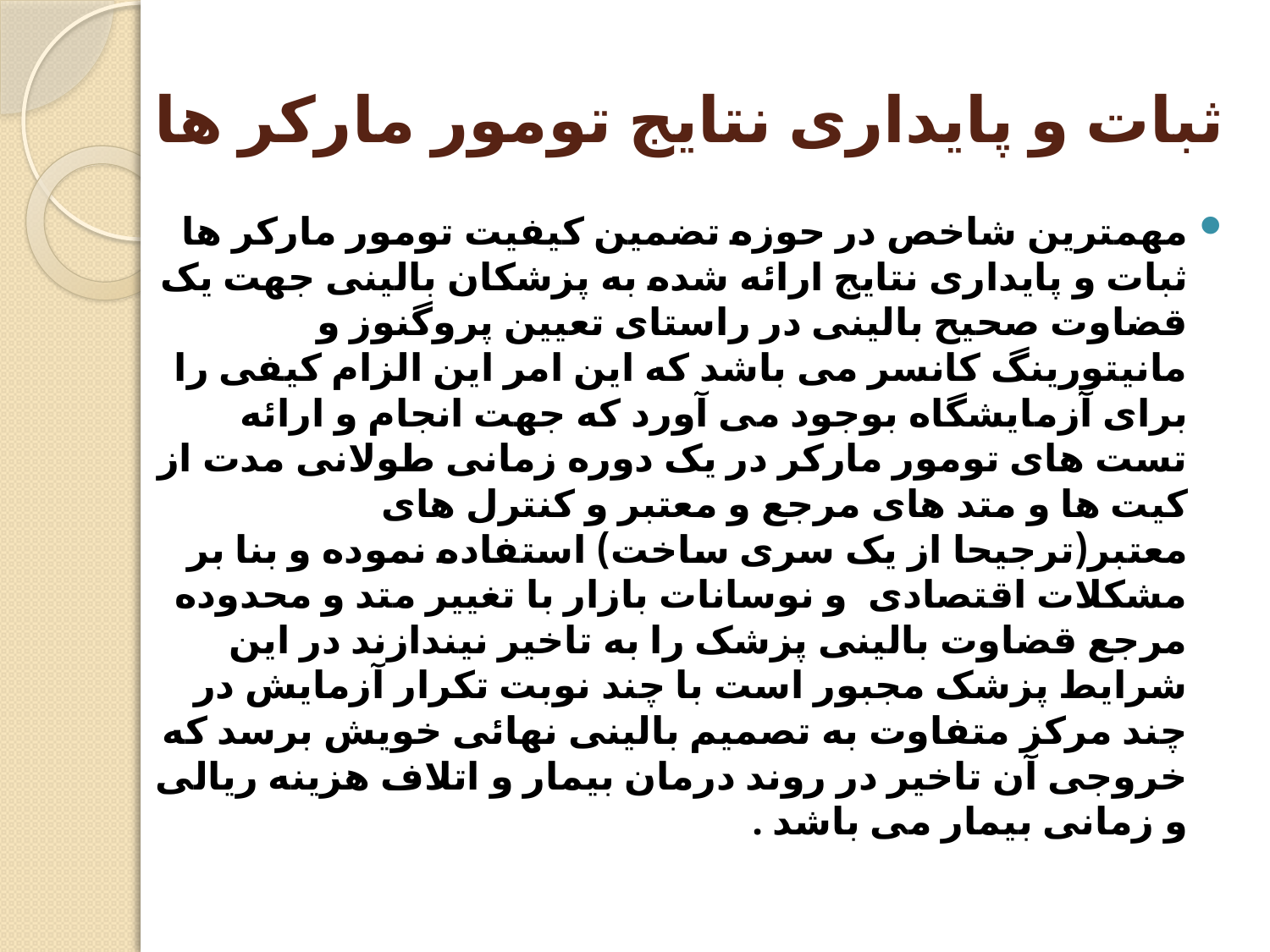

# ثبات و پایداری نتایج تومور مارکر ها
مهمترین شاخص در حوزه تضمین کیفیت تومور مارکر ها ثبات و پایداری نتایج ارائه شده به پزشکان بالینی جهت یک قضاوت صحیح بالینی در راستای تعیین پروگنوز و مانیتورینگ کانسر می باشد که این امر این الزام کیفی را برای آزمایشگاه بوجود می آورد که جهت انجام و ارائه تست های تومور مارکر در یک دوره زمانی طولانی مدت از کیت ها و متد های مرجع و معتبر و کنترل های معتبر(ترجیحا از یک سری ساخت) استفاده نموده و بنا بر مشکلات اقتصادی  و نوسانات بازار با تغییر متد و محدوده مرجع قضاوت بالینی پزشک را به تاخیر نیندازند در این شرایط پزشک مجبور است با چند نوبت تکرار آزمایش در چند مرکز متفاوت به تصمیم بالینی نهائی خویش برسد که خروجی آن تاخیر در روند درمان بیمار و اتلاف هزینه ریالی و زمانی بیمار می باشد .